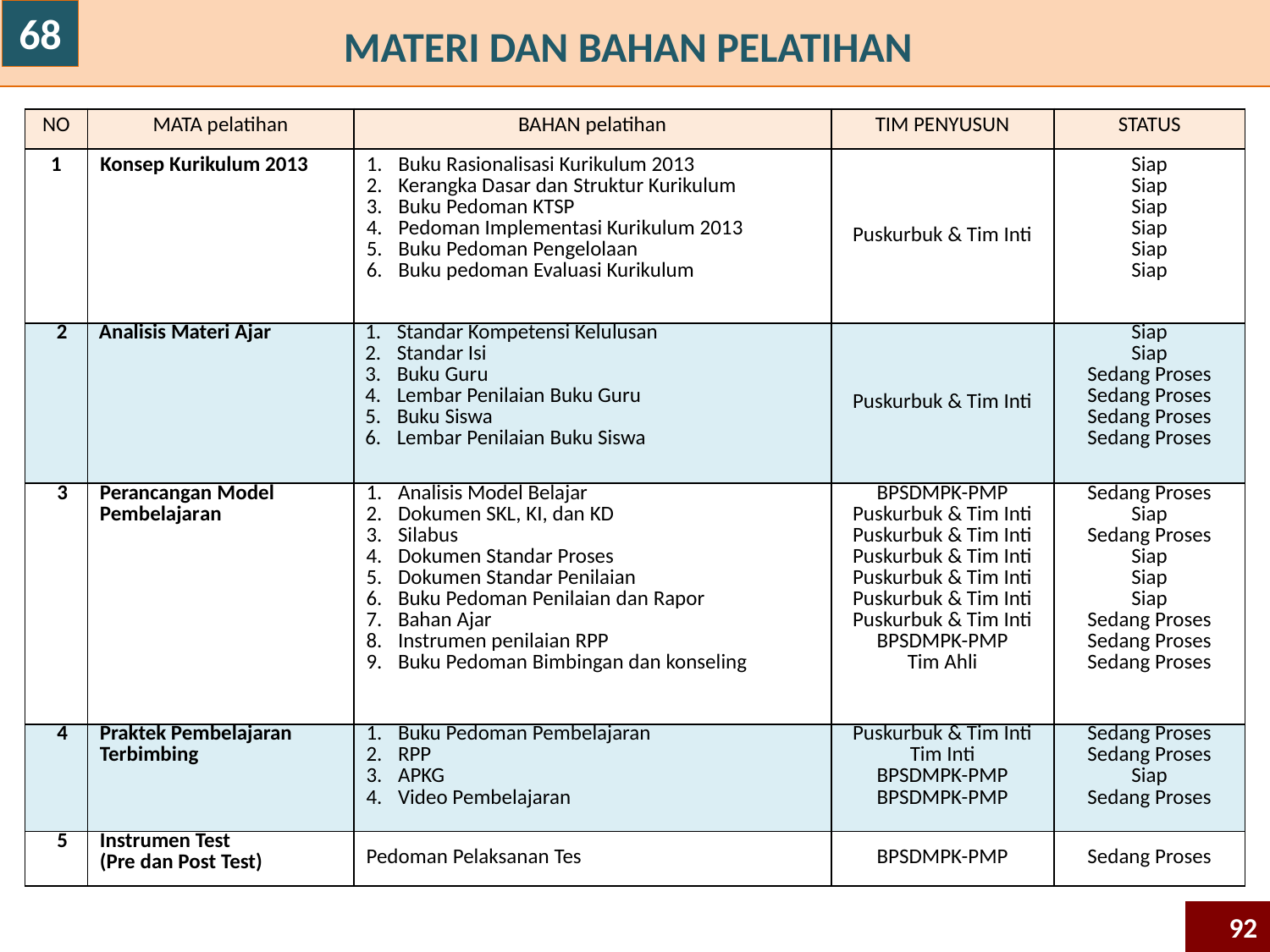

68
# MATERI DAN BAHAN PELATIHAN
| NO | MATA pelatihan | BAHAN pelatihan | TIM PENYUSUN | STATUS |
| --- | --- | --- | --- | --- |
| 1 | Konsep Kurikulum 2013 | Buku Rasionalisasi Kurikulum 2013 Kerangka Dasar dan Struktur Kurikulum Buku Pedoman KTSP Pedoman Implementasi Kurikulum 2013 Buku Pedoman Pengelolaan Buku pedoman Evaluasi Kurikulum | Puskurbuk & Tim Inti | Siap Siap Siap Siap Siap Siap |
| 2 | Analisis Materi Ajar | Standar Kompetensi Kelulusan Standar Isi Buku Guru Lembar Penilaian Buku Guru Buku Siswa Lembar Penilaian Buku Siswa | Puskurbuk & Tim Inti | Siap Siap Sedang Proses Sedang Proses Sedang Proses Sedang Proses |
| 3 | Perancangan Model Pembelajaran | Analisis Model Belajar Dokumen SKL, KI, dan KD Silabus Dokumen Standar Proses Dokumen Standar Penilaian Buku Pedoman Penilaian dan Rapor Bahan Ajar Instrumen penilaian RPP Buku Pedoman Bimbingan dan konseling | BPSDMPK-PMP Puskurbuk & Tim Inti Puskurbuk & Tim Inti Puskurbuk & Tim Inti Puskurbuk & Tim Inti Puskurbuk & Tim Inti Puskurbuk & Tim Inti BPSDMPK-PMP Tim Ahli | Sedang Proses Siap Sedang Proses Siap Siap Siap Sedang Proses Sedang Proses Sedang Proses |
| 4 | Praktek Pembelajaran Terbimbing | Buku Pedoman Pembelajaran RPP APKG Video Pembelajaran | Puskurbuk & Tim Inti Tim Inti BPSDMPK-PMP BPSDMPK-PMP | Sedang Proses Sedang Proses Siap Sedang Proses |
| 5 | Instrumen Test (Pre dan Post Test) | Pedoman Pelaksanan Tes | BPSDMPK-PMP | Sedang Proses |
92